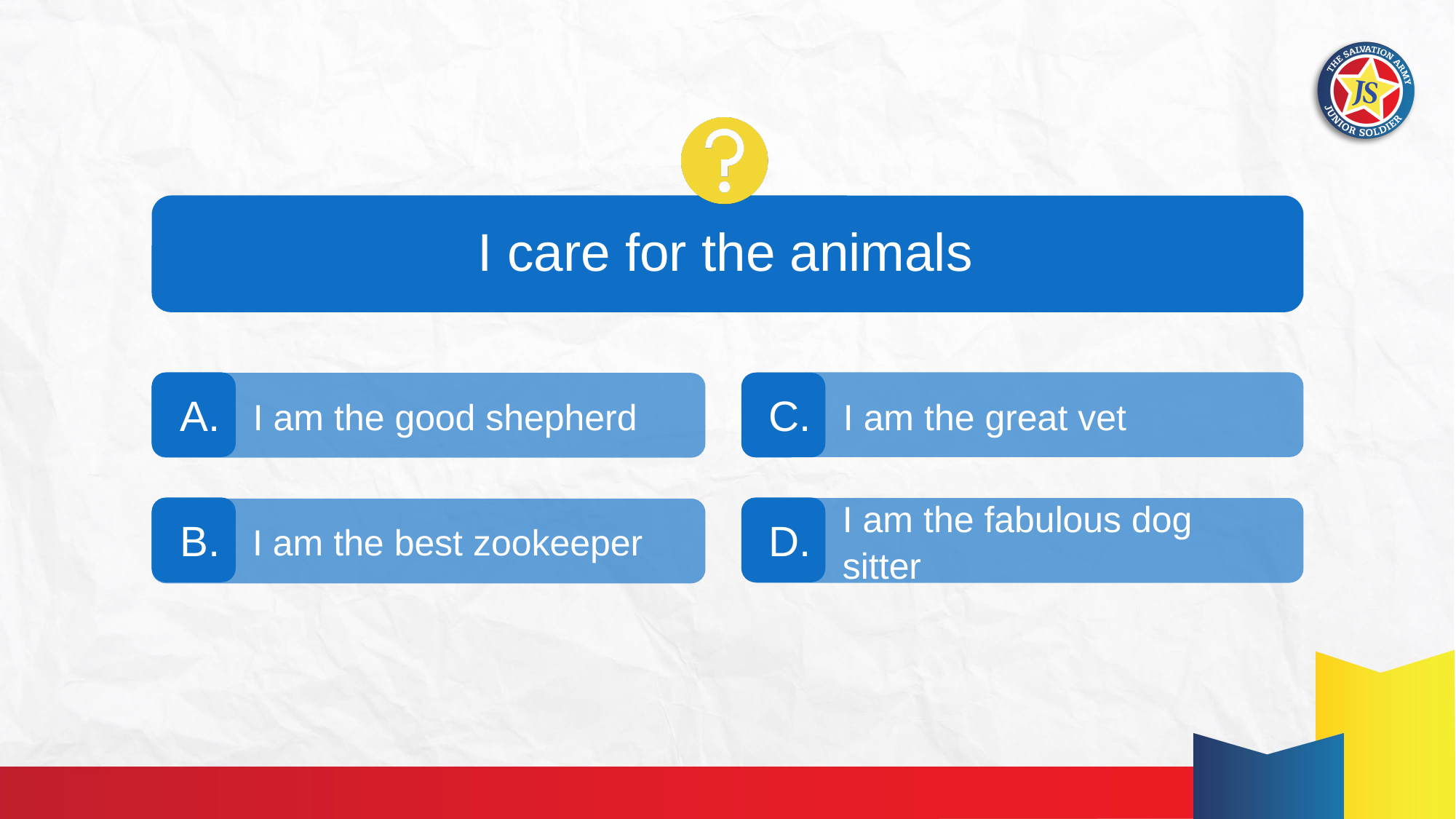

# I care for the animals
I am the good shepherd
I am the great vet
I am the best zookeeper
I am the fabulous dog sitter